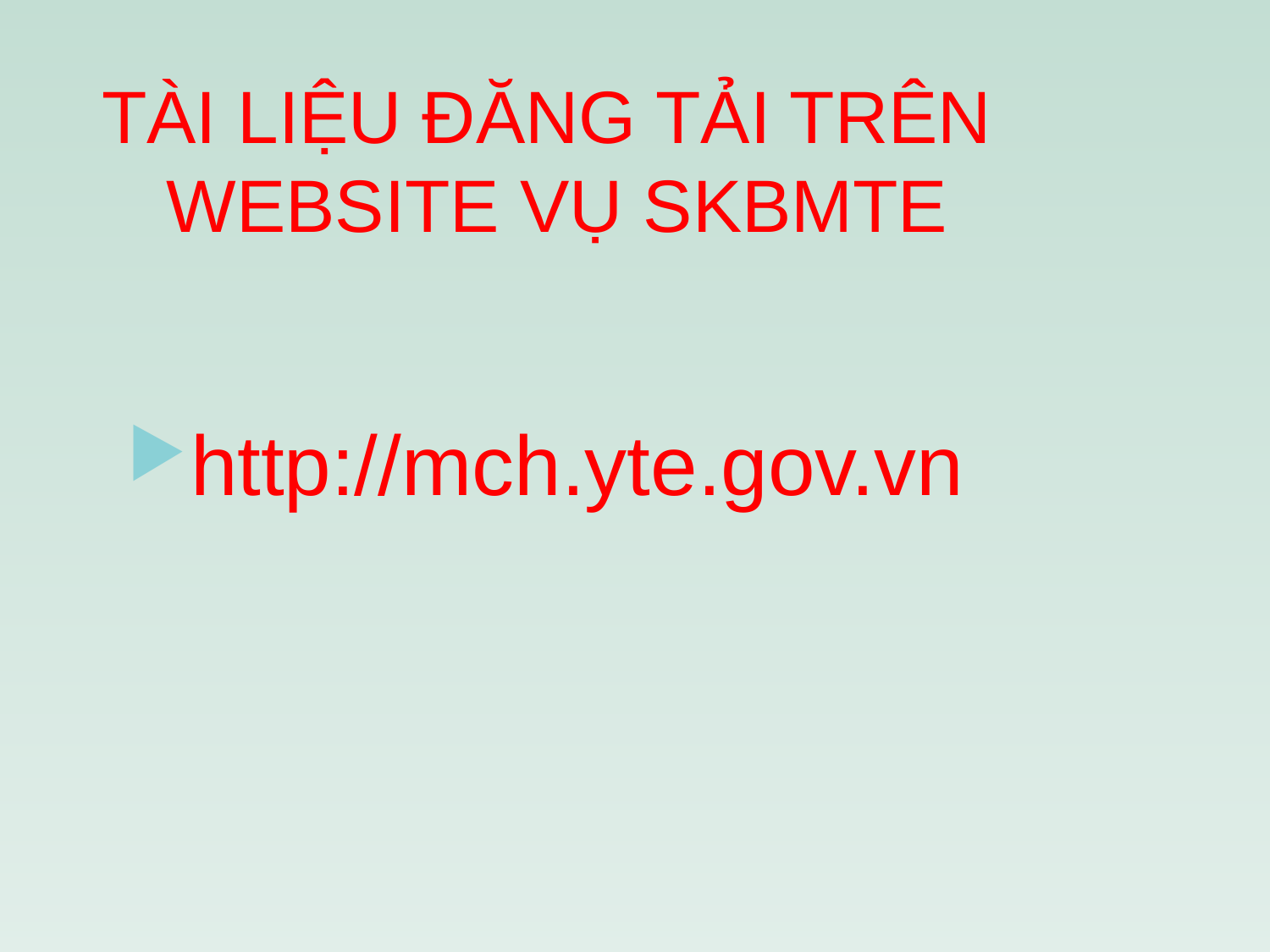

# TÀI LIỆU ĐĂNG TẢI TRÊN WEBSITE VỤ SKBMTE

http://mch.yte.gov.vn